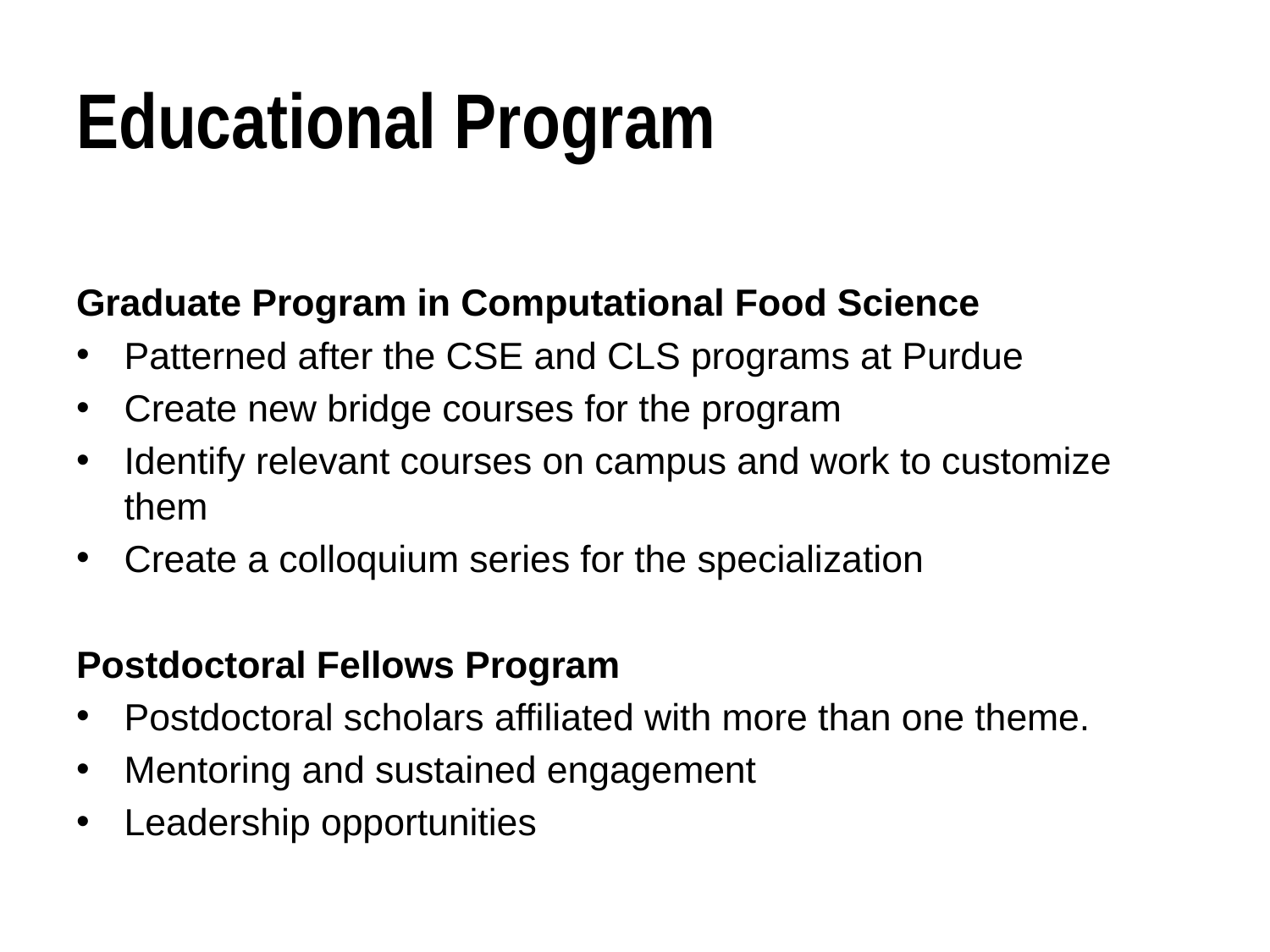

# Educational Program

Graduate Program in Computational Food Science
Patterned after the CSE and CLS programs at Purdue
Create new bridge courses for the program
Identify relevant courses on campus and work to customize them
Create a colloquium series for the specialization

Postdoctoral Fellows Program
Postdoctoral scholars affiliated with more than one theme.
Mentoring and sustained engagement
Leadership opportunities